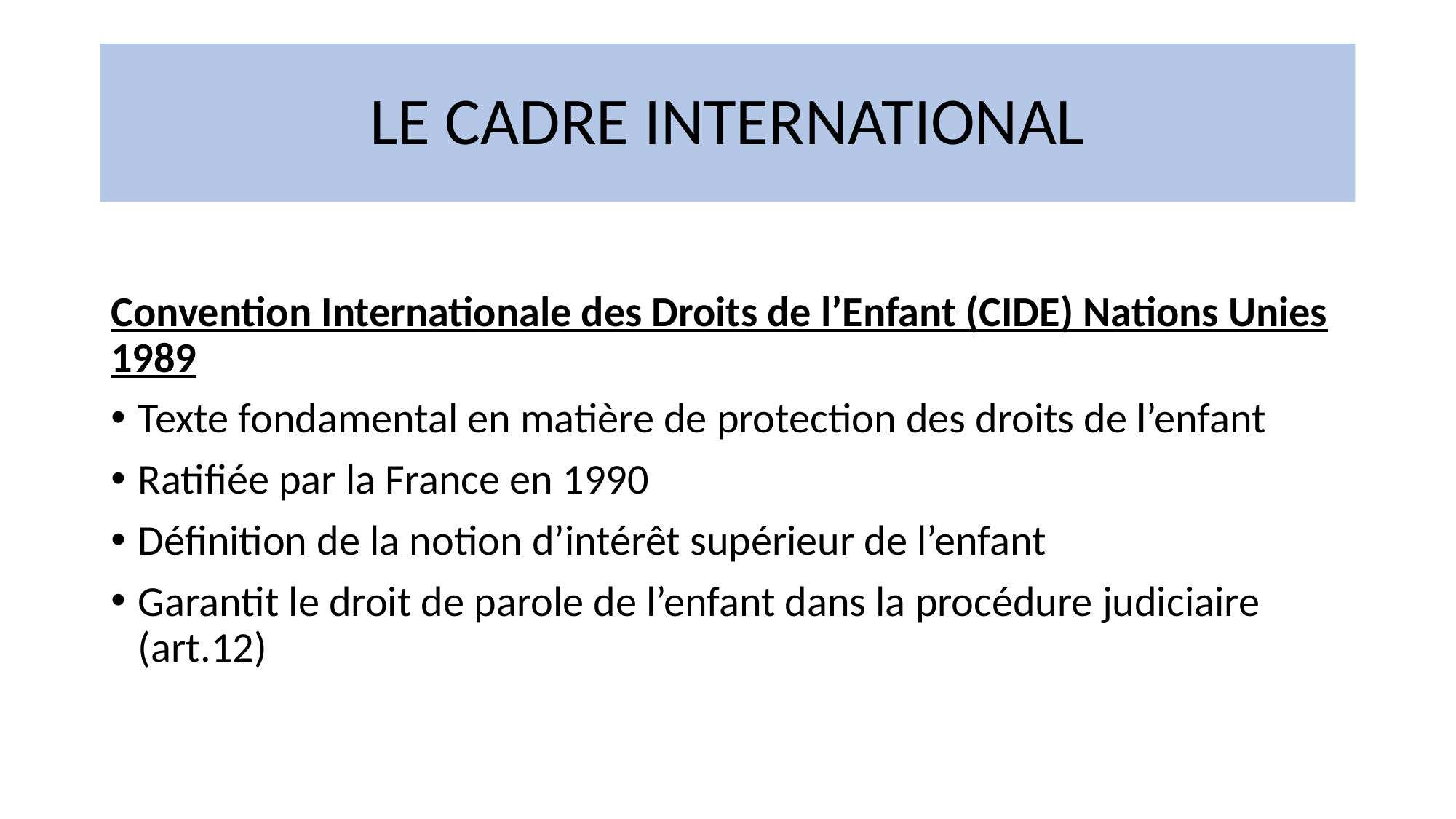

# LE CADRE INTERNATIONAL

Convention Internationale des Droits de l’Enfant (CIDE) Nations Unies 1989
Texte fondamental en matière de protection des droits de l’enfant
Ratifiée par la France en 1990
Définition de la notion d’intérêt supérieur de l’enfant
Garantit le droit de parole de l’enfant dans la procédure judiciaire (art.12)